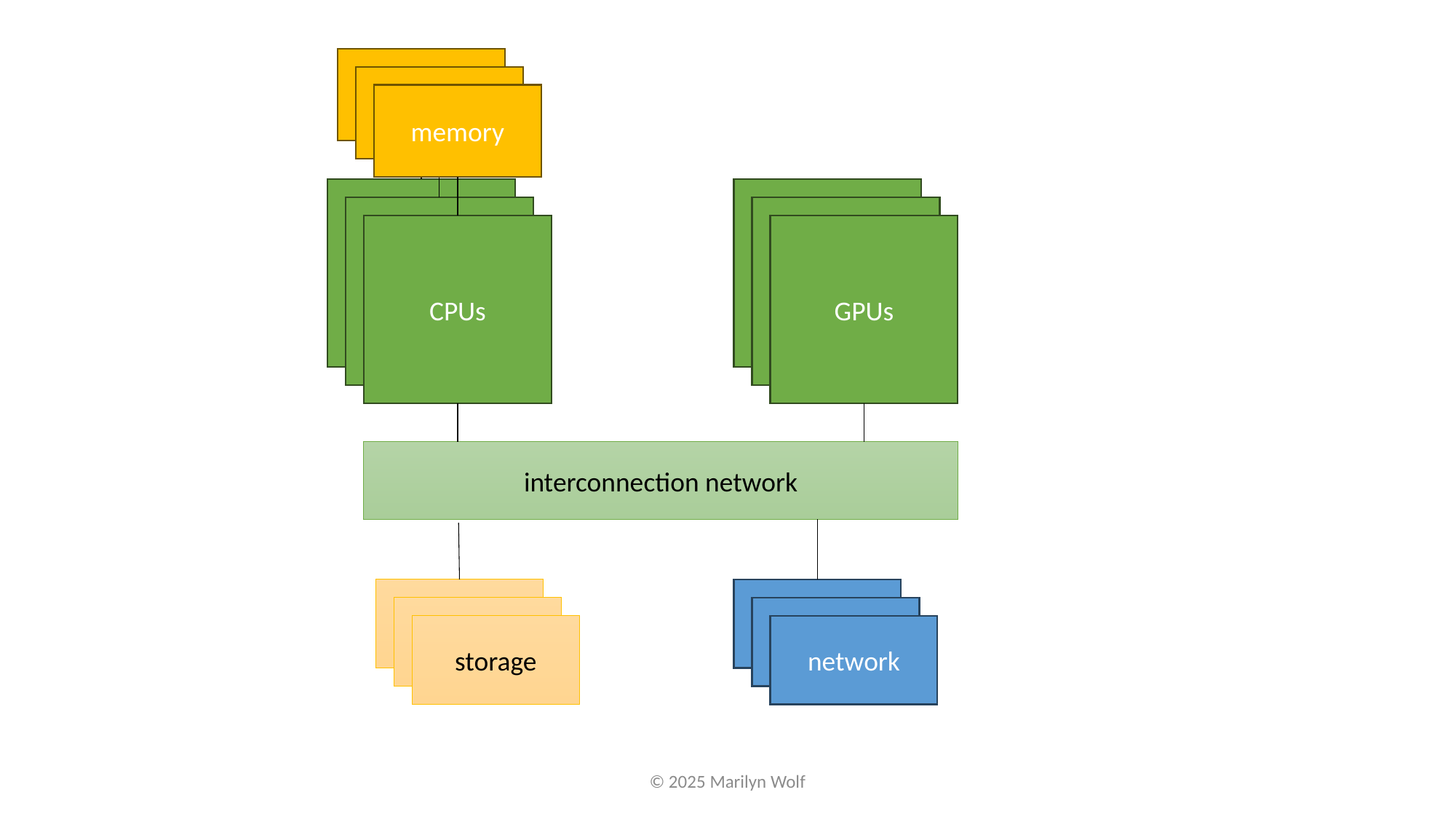

memory
CPUs
GPUs
GPUs
GPUs
interconnection network
storage
network
storage
network
storage
network
© 2025 Marilyn Wolf